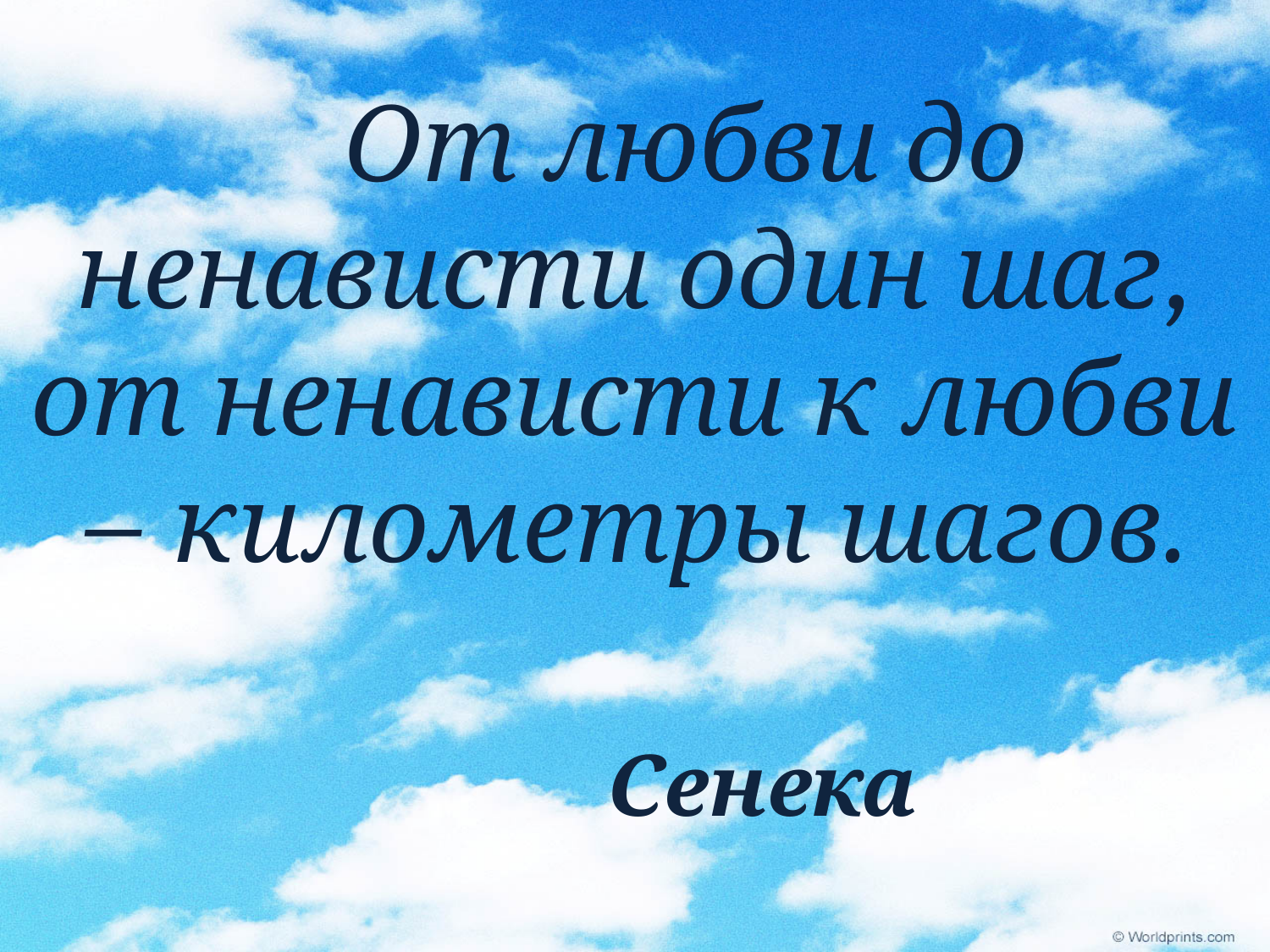

# От любви до ненависти один шаг, от ненависти к любви – километры шагов. Сенека